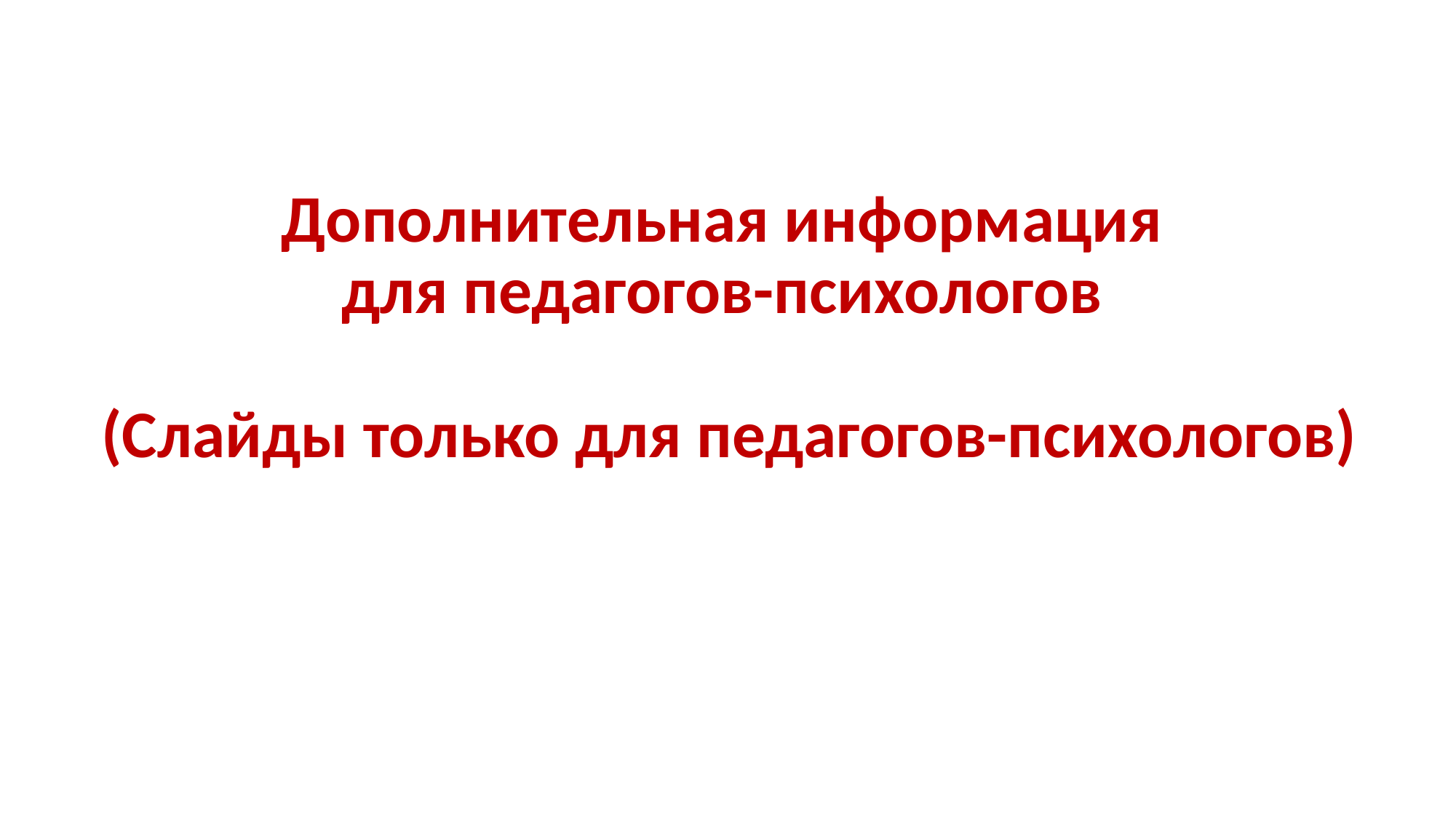

# Дополнительная информация для педагогов-психологов (Слайды только для педагогов-психологов)